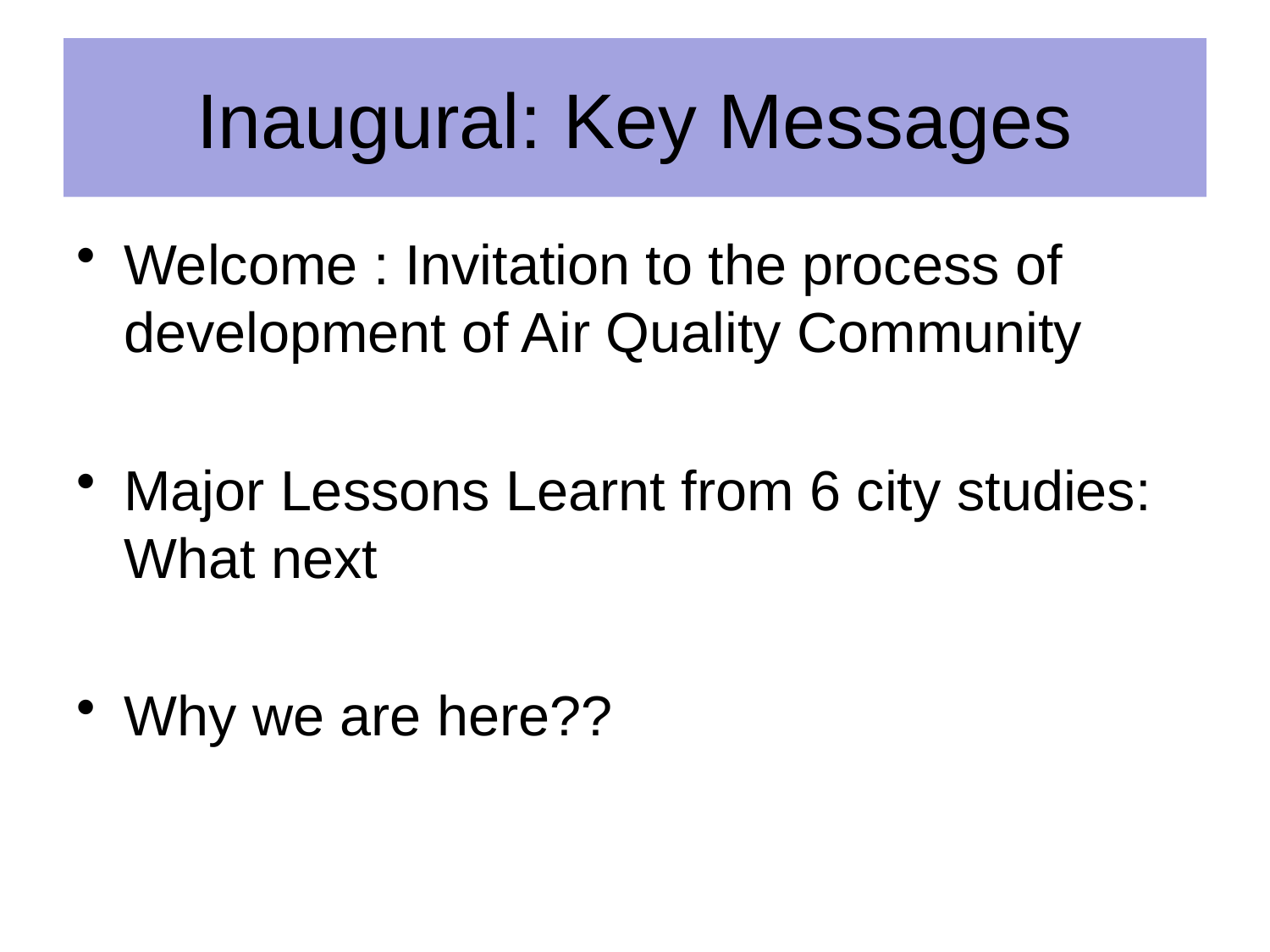

# Inaugural: Key Messages
Welcome : Invitation to the process of development of Air Quality Community

Major Lessons Learnt from 6 city studies: What next

Why we are here??